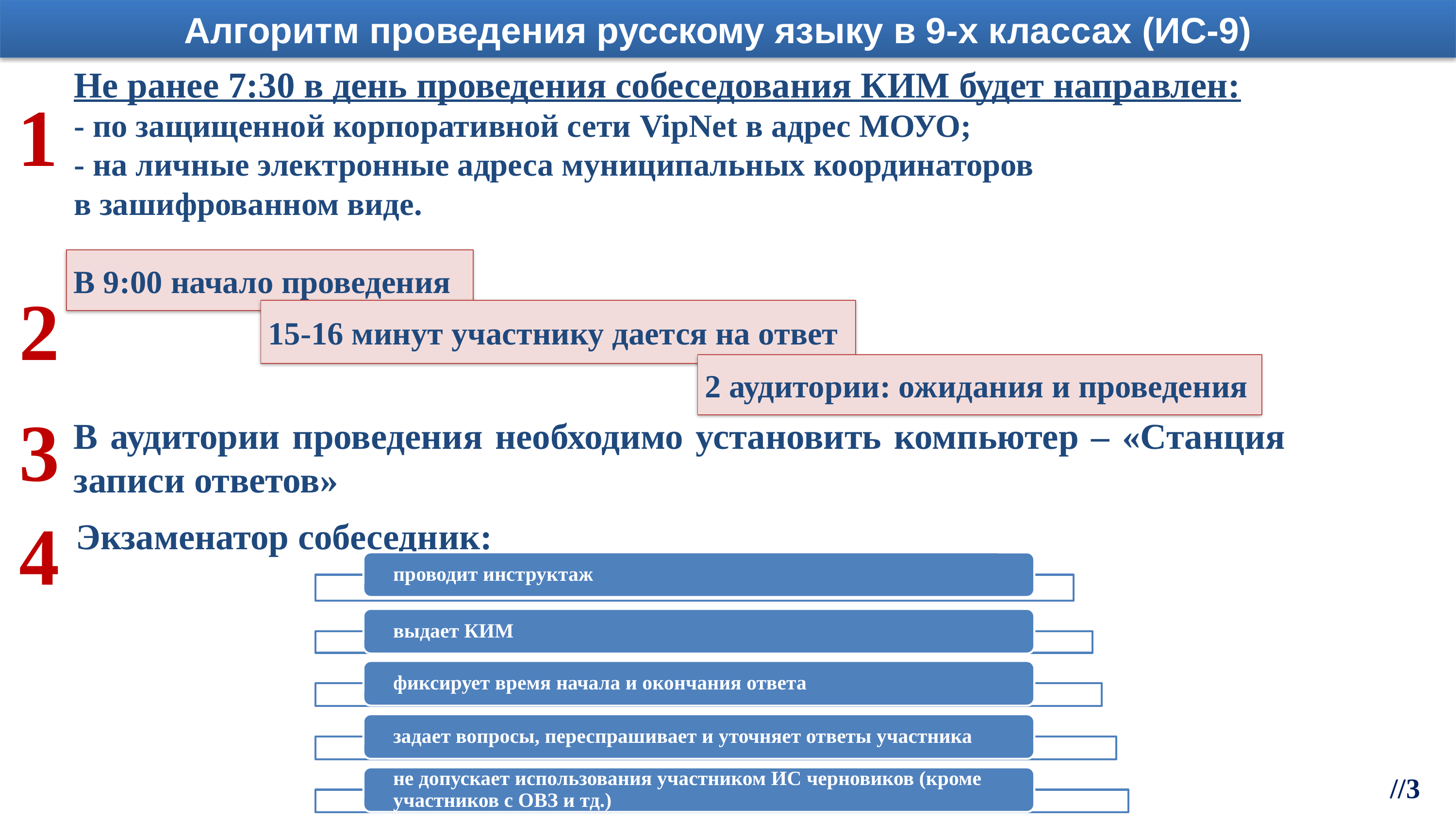

Алгоритм проведения русскому языку в 9-х классах (ИС-9)
Не ранее 7:30 в день проведения собеседования КИМ будет направлен:
- по защищенной корпоративной сети VipNet в адрес МОУО;
- на личные электронные адреса муниципальных координаторов
в зашифрованном виде.

1

В 9:00 начало проведения
2
15-16 минут участнику дается на ответ
2 аудитории: ожидания и проведения
3
В аудитории проведения необходимо установить компьютер – «Станция записи ответов»
4
Экзаменатор собеседник:
проводит инструктаж
выдает КИМ
фиксирует время начала и окончания ответа
задает вопросы, переспрашивает и уточняет ответы участника
не допускает использования участником ИС черновиков (кроме участников с ОВЗ и тд.)

//3